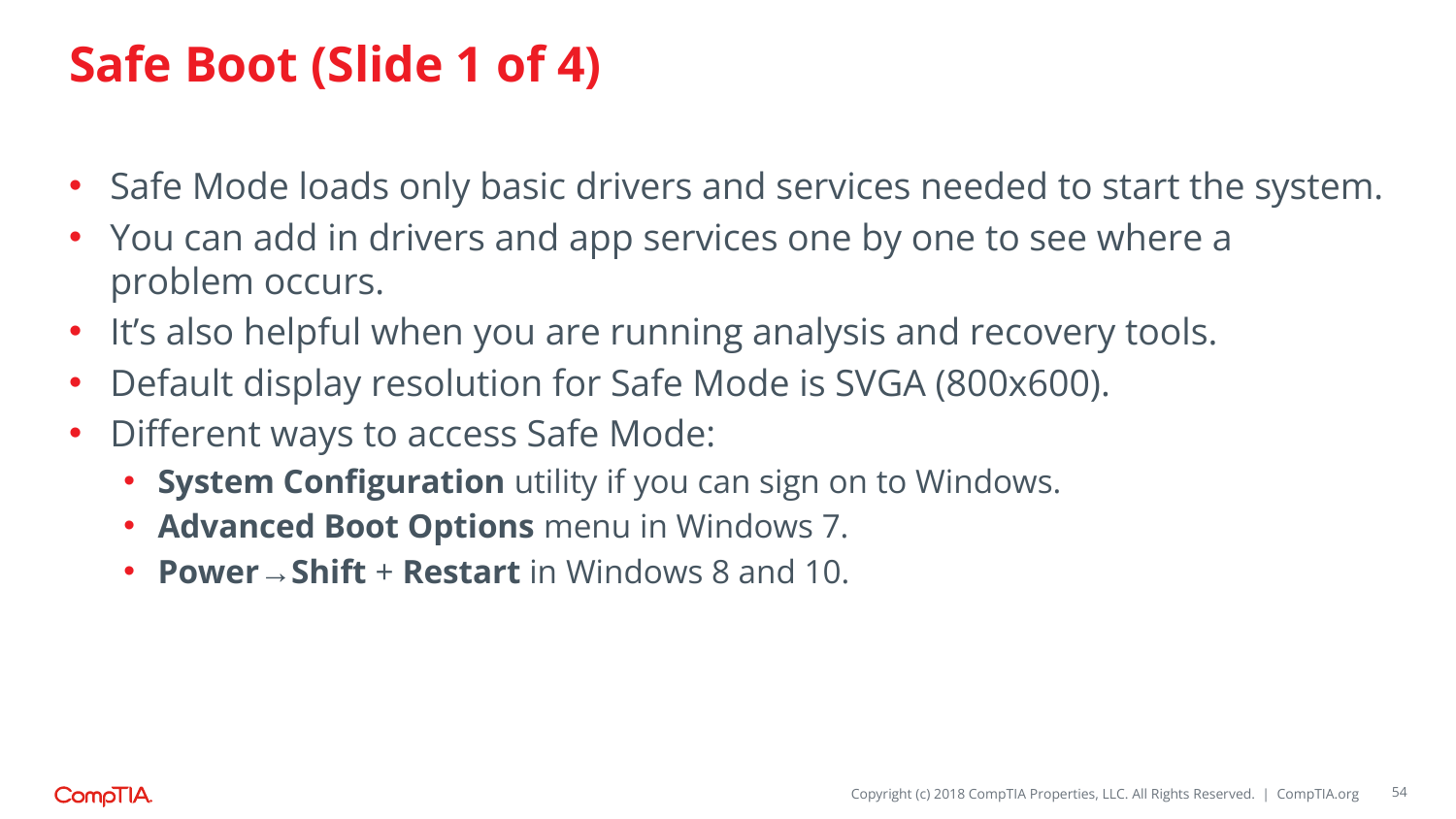

# Safe Boot (Slide 1 of 4)
Safe Mode loads only basic drivers and services needed to start the system.
You can add in drivers and app services one by one to see where a problem occurs.
It’s also helpful when you are running analysis and recovery tools.
Default display resolution for Safe Mode is SVGA (800x600).
Different ways to access Safe Mode:
System Configuration utility if you can sign on to Windows.
Advanced Boot Options menu in Windows 7.
Power→Shift + Restart in Windows 8 and 10.
54